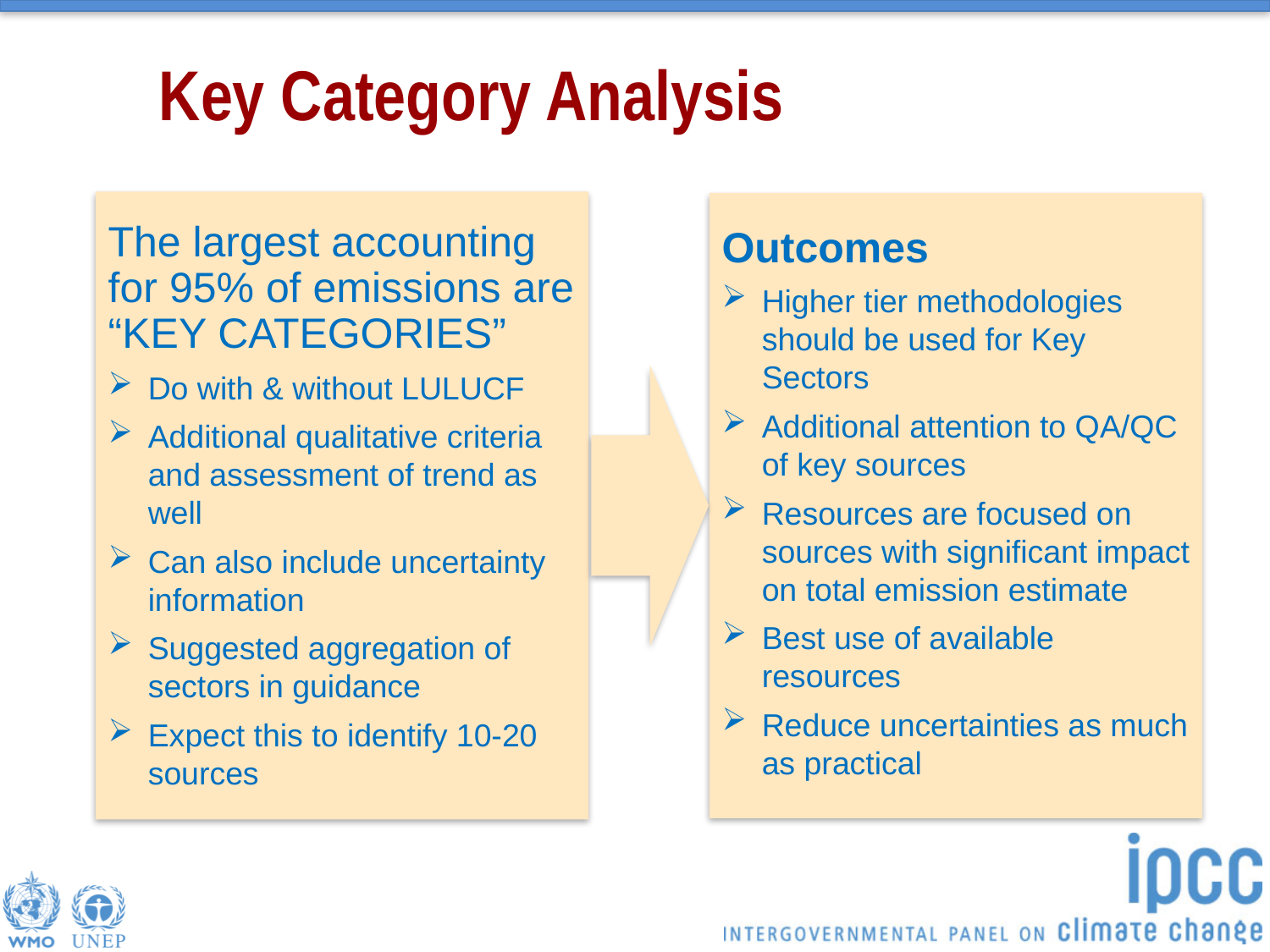

# Key Category Analysis
The largest accounting for 95% of emissions are “KEY CATEGORIES”
Do with & without LULUCF
Additional qualitative criteria and assessment of trend as well
Can also include uncertainty information
Suggested aggregation of sectors in guidance
Expect this to identify 10-20 sources
Outcomes
Higher tier methodologies should be used for Key Sectors
Additional attention to QA/QC of key sources
Resources are focused on sources with significant impact on total emission estimate
Best use of available resources
Reduce uncertainties as much as practical